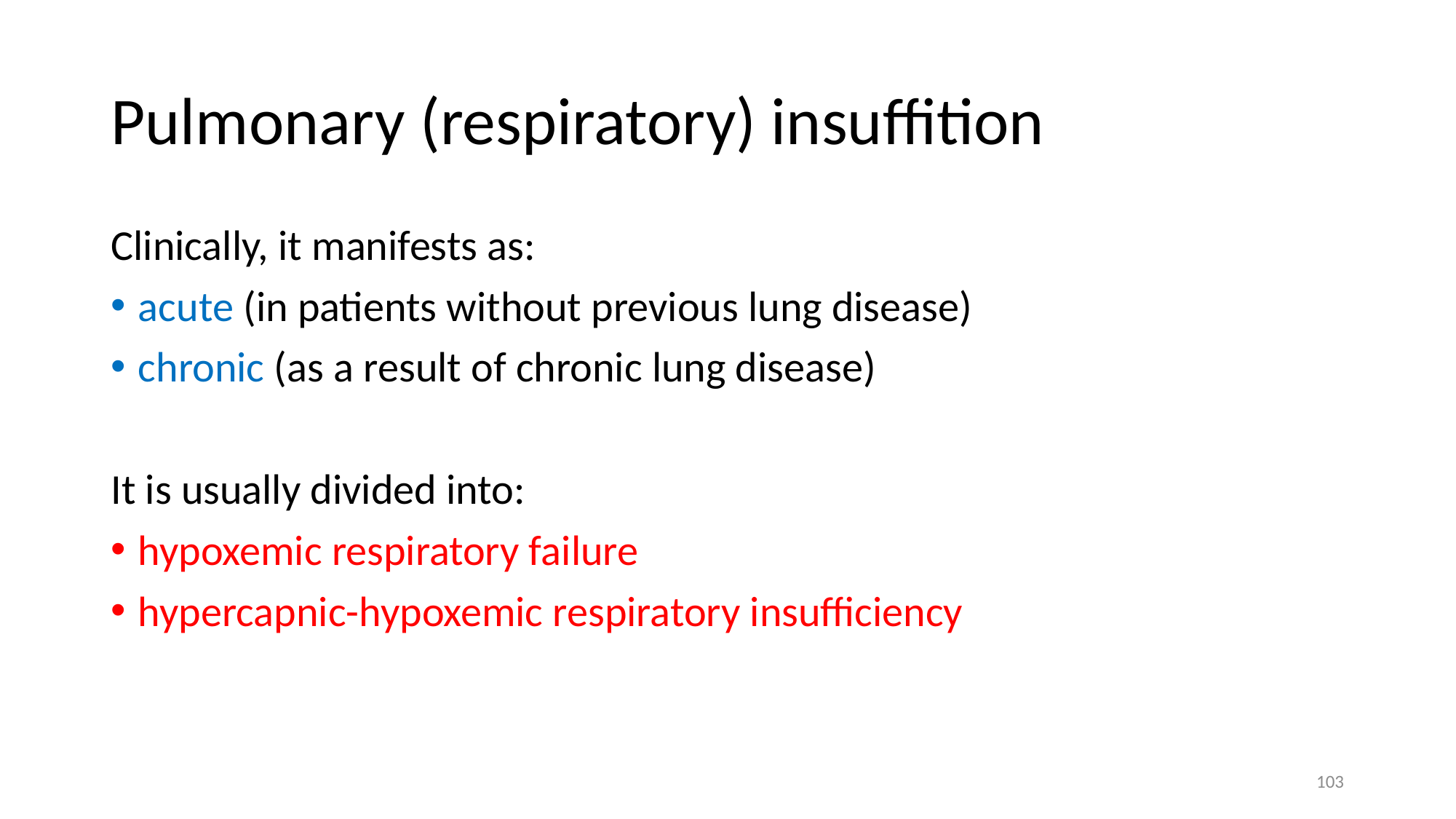

# Pulmonary (respiratory) insuffition
Clinically, it manifests as:
acute (in patients without previous lung disease)
chronic (as a result of chronic lung disease)

It is usually divided into:
hypoxemic respiratory failure
hypercapnic-hypoxemic respiratory insufficiency
103